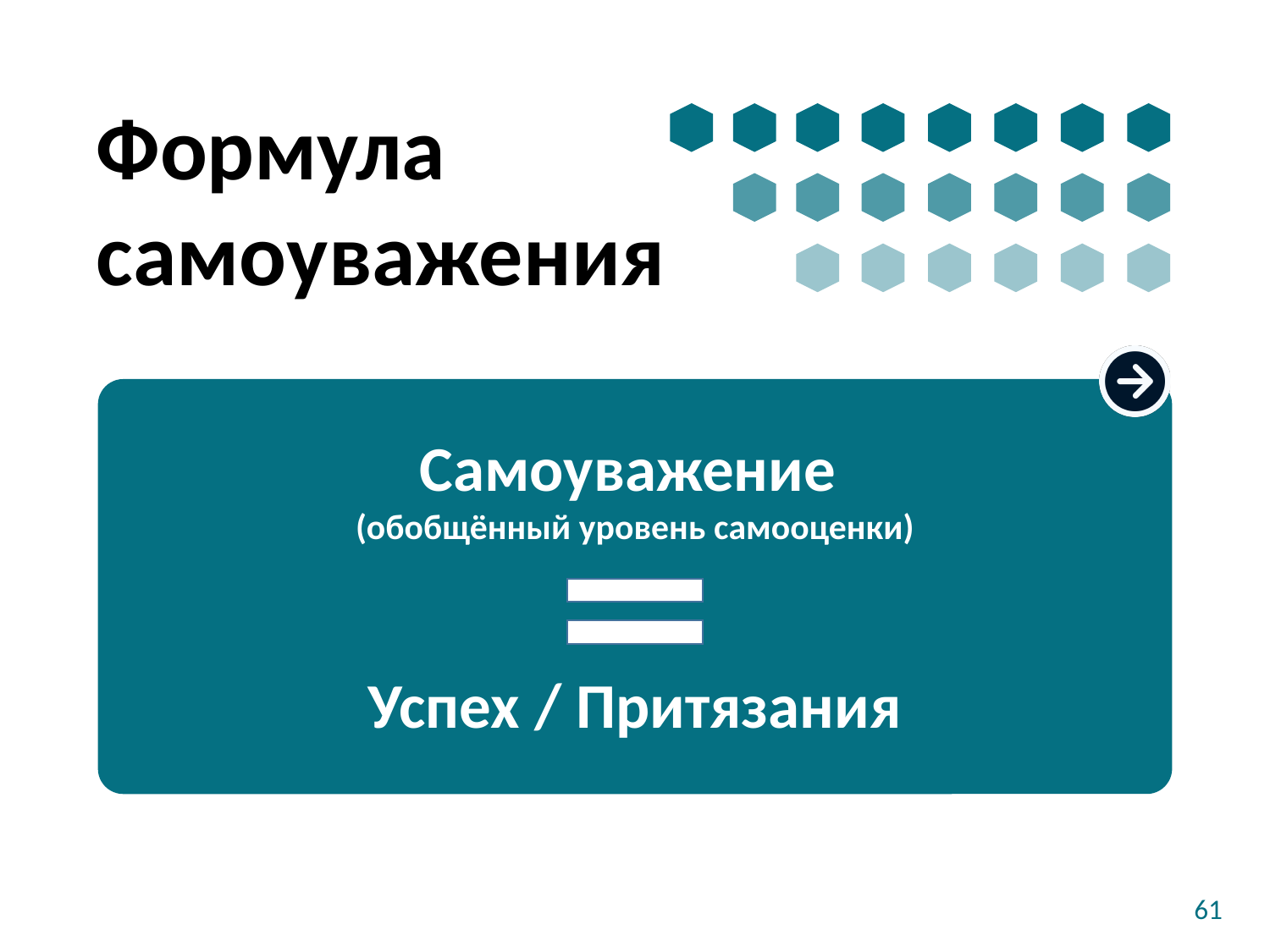

# Формула самоуважения

Самоуважение
(обобщённый уровень самооценки)
Успех / Притязания

61